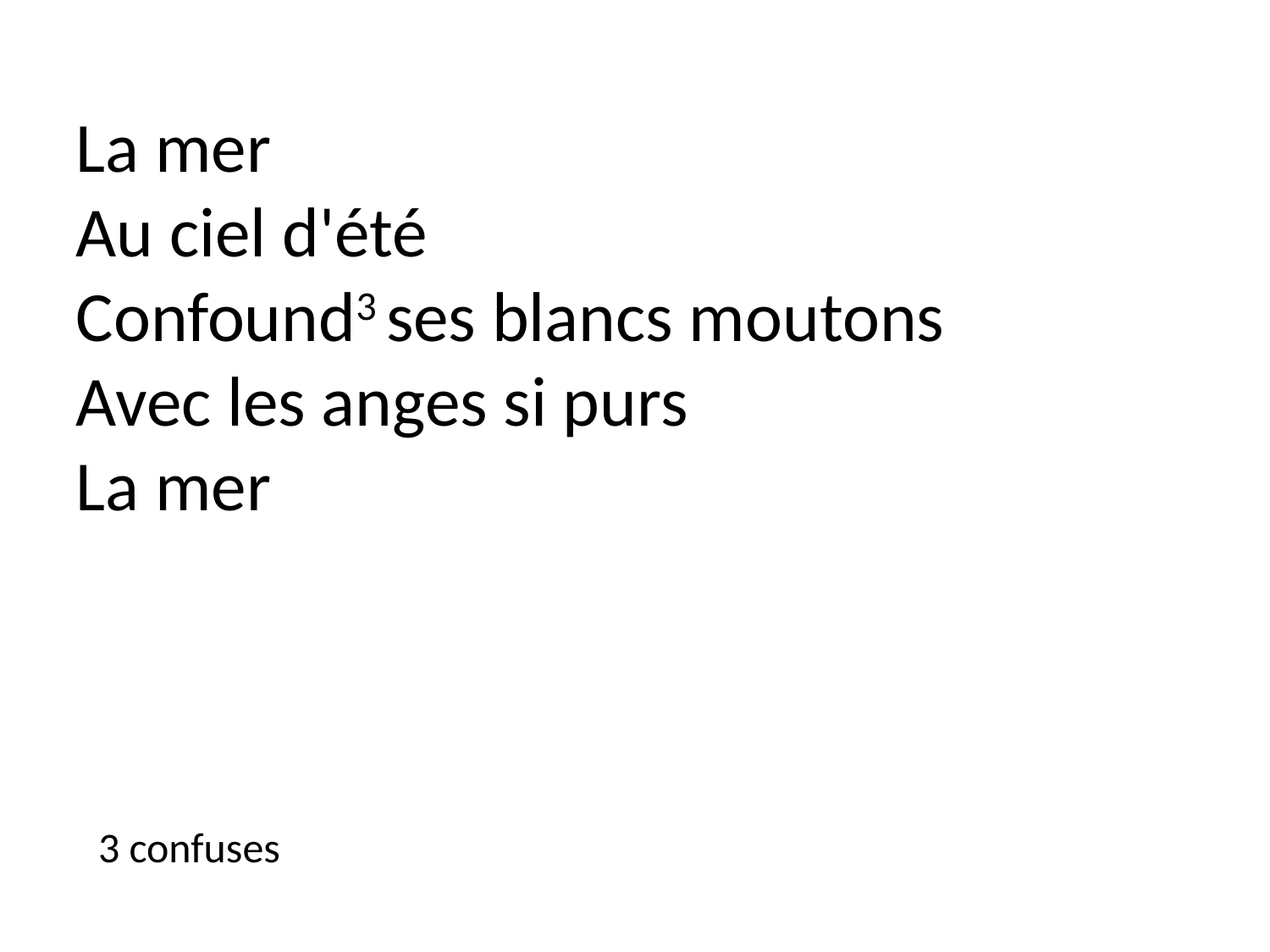

La mer
Au ciel d'été
Confound3 ses blancs moutons
Avec les anges si purs
La mer
3 confuses